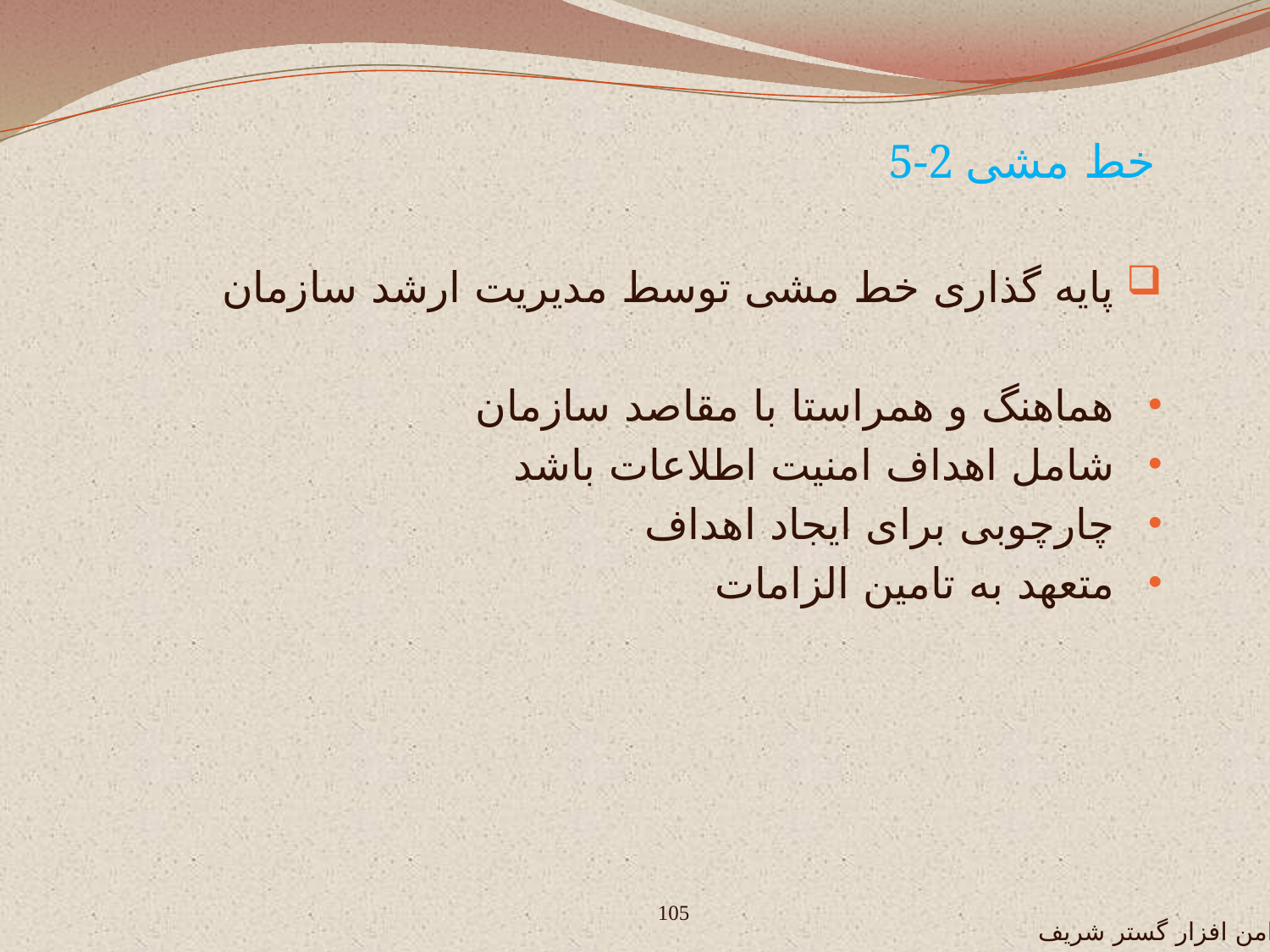

5-2 خط مشی

پایه گذاری خط مشی توسط مدیریت ارشد سازمان

هماهنگ و همراستا با مقاصد سازمان
شامل اهداف امنیت اطلاعات باشد
چارچوبی برای ایجاد اهداف
متعهد به تامین الزامات